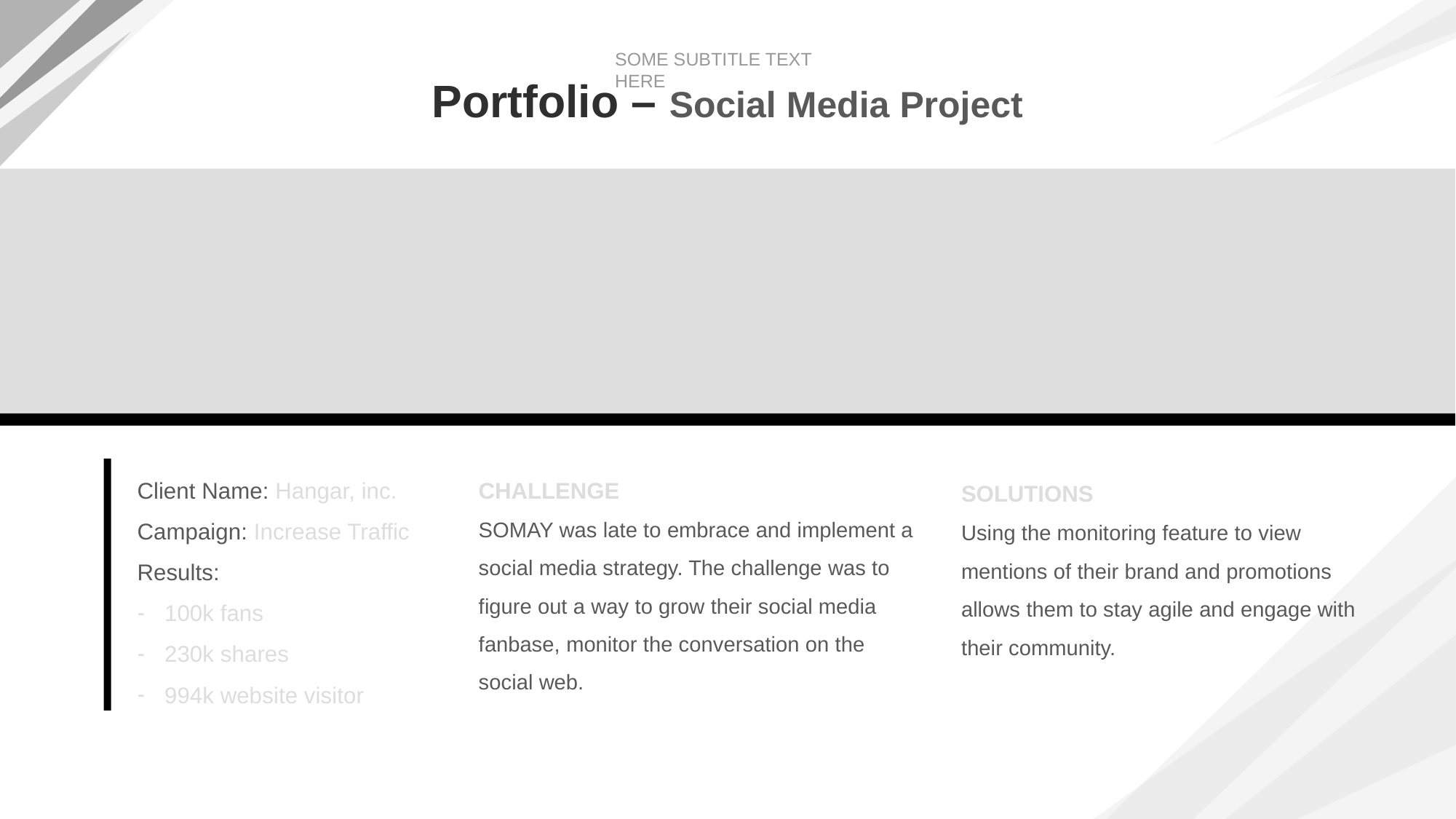

SOME SUBTITLE TEXT HERE
# Portfolio – Social Media Project

Client Name: Hangar, inc.
Campaign: Increase Traffic
Results:
100k fans
230k shares
994k website visitor
CHALLENGE
SOMAY was late to embrace and implement a social media strategy. The challenge was to figure out a way to grow their social media fanbase, monitor the conversation on the social web.

SOLUTIONS
Using the monitoring feature to view mentions of their brand and promotions allows them to stay agile and engage with their community.